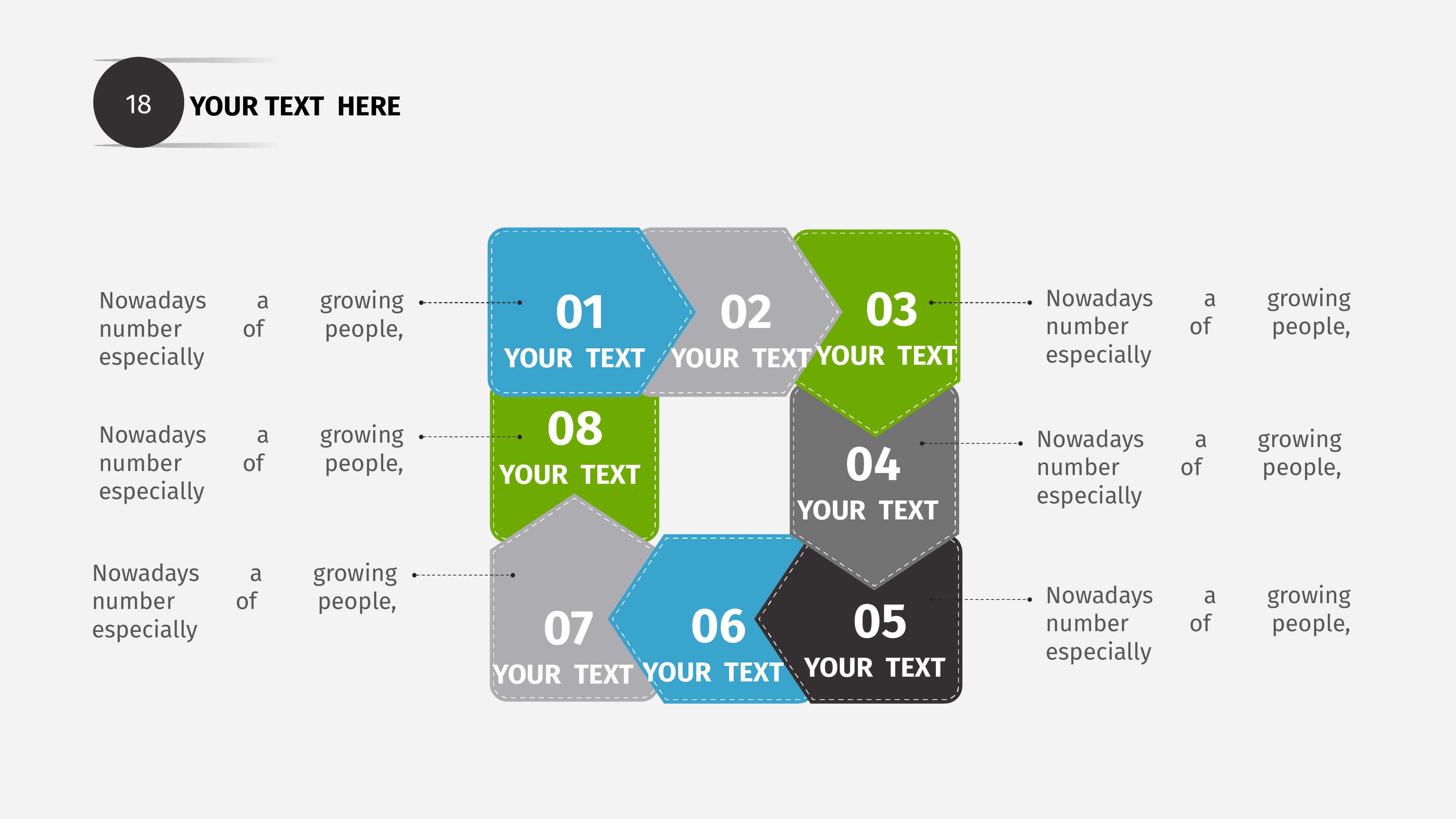

18

YOUR TEXT  HERE

03
YOUR  TEXT
01
YOUR  TEXT
02
YOUR  TEXT
08
YOUR  TEXT
04
YOUR  TEXT
05
YOUR  TEXT
06
YOUR  TEXT
07
YOUR  TEXT
Nowadays a growing number of people, especially
Nowadays a growing number of people, especially

Nowadays a growing number of people, especially
Nowadays a growing number of people, especially

Nowadays a growing number of people, especially
Nowadays a growing number of people, especially